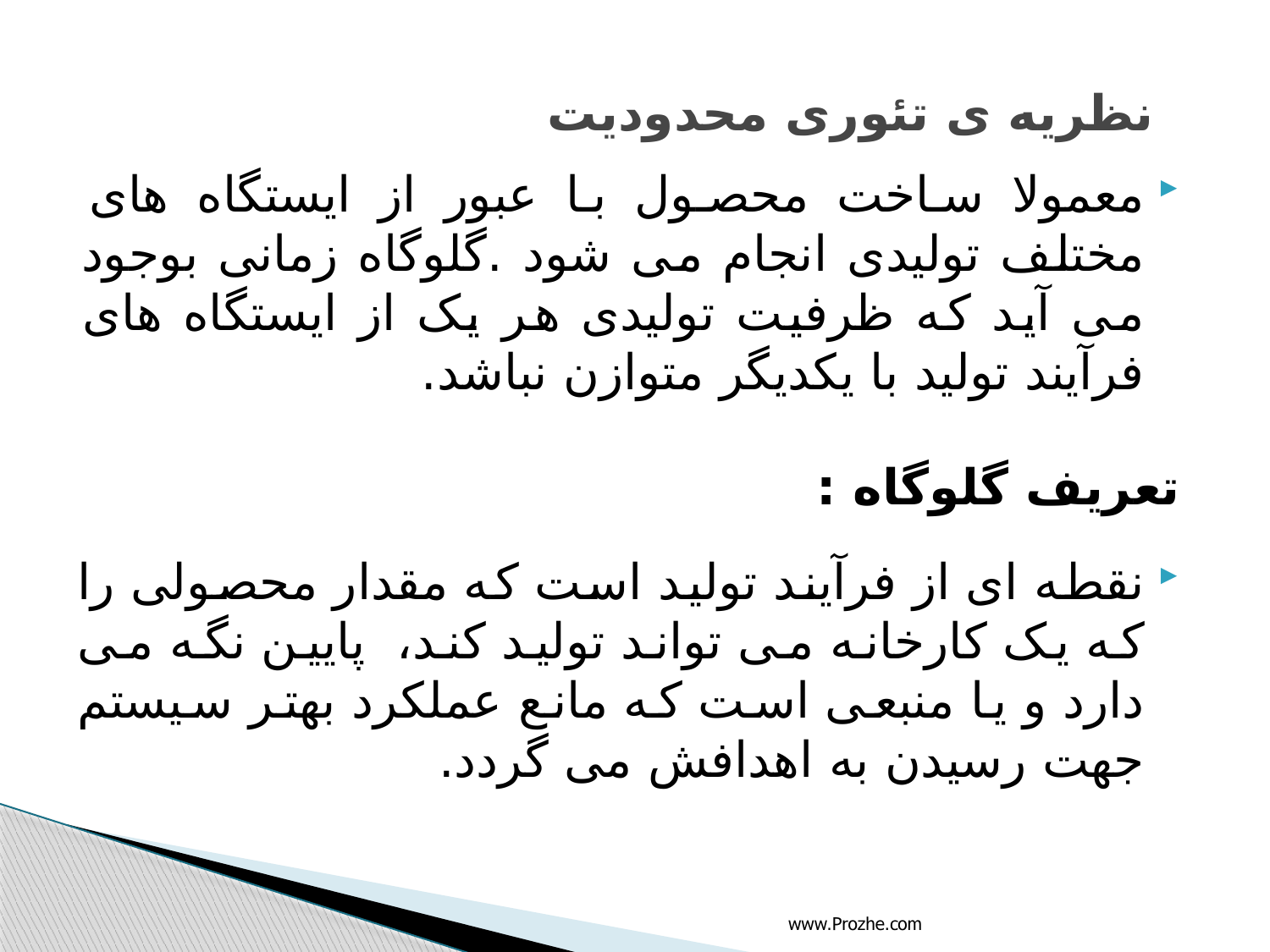

# نظریه ی تئوری محدودیت
معمولا ساخت محصول با عبور از ایستگاه های مختلف تولیدی انجام می شود .گلوگاه زمانی بوجود می آید که ظرفیت تولیدی هر یک از ایستگاه های فرآیند تولید با یکدیگر متوازن نباشد.

تعریف گلوگاه :

نقطه ای از فرآیند تولید است که مقدار محصولی را که یک کارخانه می تواند تولید کند،  پایین نگه می دارد و یا منبعی است که مانع عملکرد بهتر سیستم جهت رسیدن به اهدافش می گردد.

www.Prozhe.com